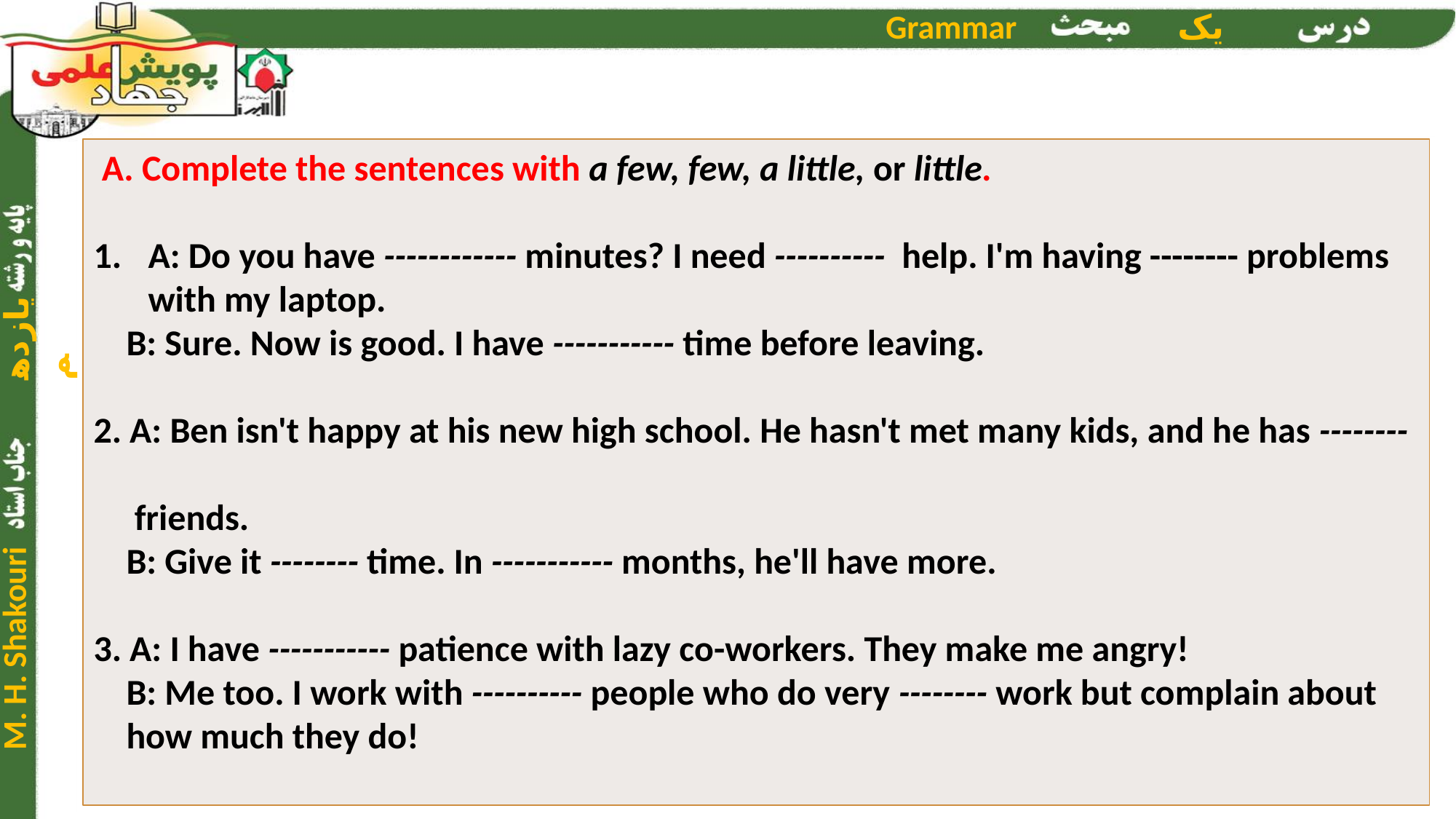

A. Complete the sentences with a few, few, a little, or little.

A: Do you have ------------ minutes? I need ----------  help. I'm having -------- problems with my laptop.
    B: Sure. Now is good. I have ----------- time before leaving.

2. A: Ben isn't happy at his new high school. He hasn't met many kids, and he has --------
     friends.
    B: Give it -------- time. In ----------- months, he'll have more.

3. A: I have ----------- patience with lazy co-workers. They make me angry!
    B: Me too. I work with ---------- people who do very -------- work but complain about
    how much they do!